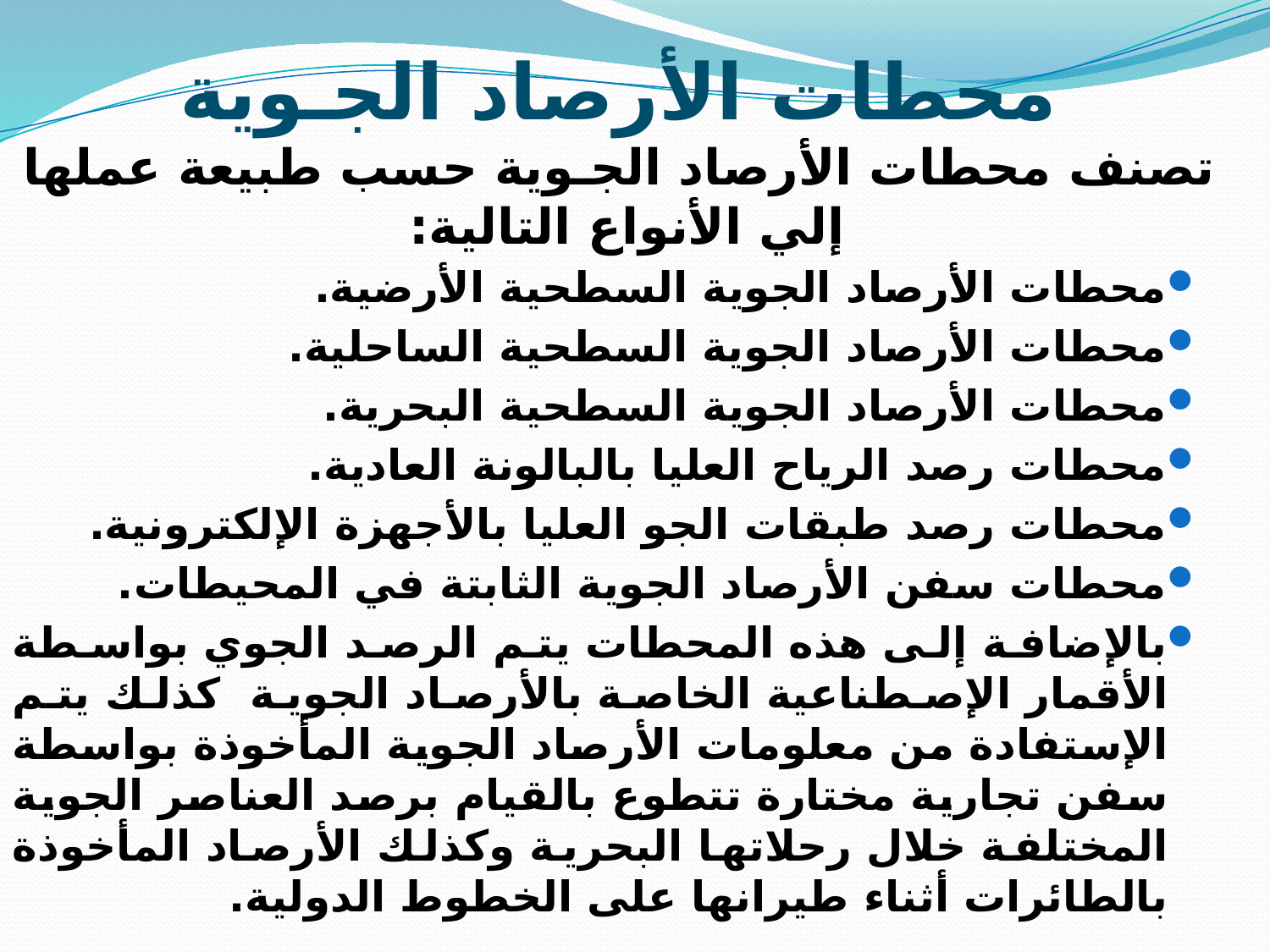

# محطات الأرصاد الجـوية تصنف محطات الأرصاد الجـوية حسب طبيعة عملها إلي الأنواع التالية:
محطات الأرصاد الجوية السطحية الأرضية.
محطات الأرصاد الجوية السطحية الساحلية.
محطات الأرصاد الجوية السطحية البحرية.
محطات رصد الرياح العليا بالبالونة العادية.
محطات رصد طبقات الجو العليا بالأجهزة الإلكترونية.
محطات سفن الأرصاد الجوية الثابتة في المحيطات.
بالإضافة إلى هذه المحطات يتم الرصد الجوي بواسطة الأقمار الإصطناعية الخاصة بالأرصاد الجوية  كذلك يتم الإستفادة من معلومات الأرصاد الجوية المأخوذة بواسطة سفن تجارية مختارة تتطوع بالقيام برصد العناصر الجوية المختلفة خلال رحلاتها البحرية وكذلك الأرصاد المأخوذة بالطائرات أثناء طيرانها على الخطوط الدولية.